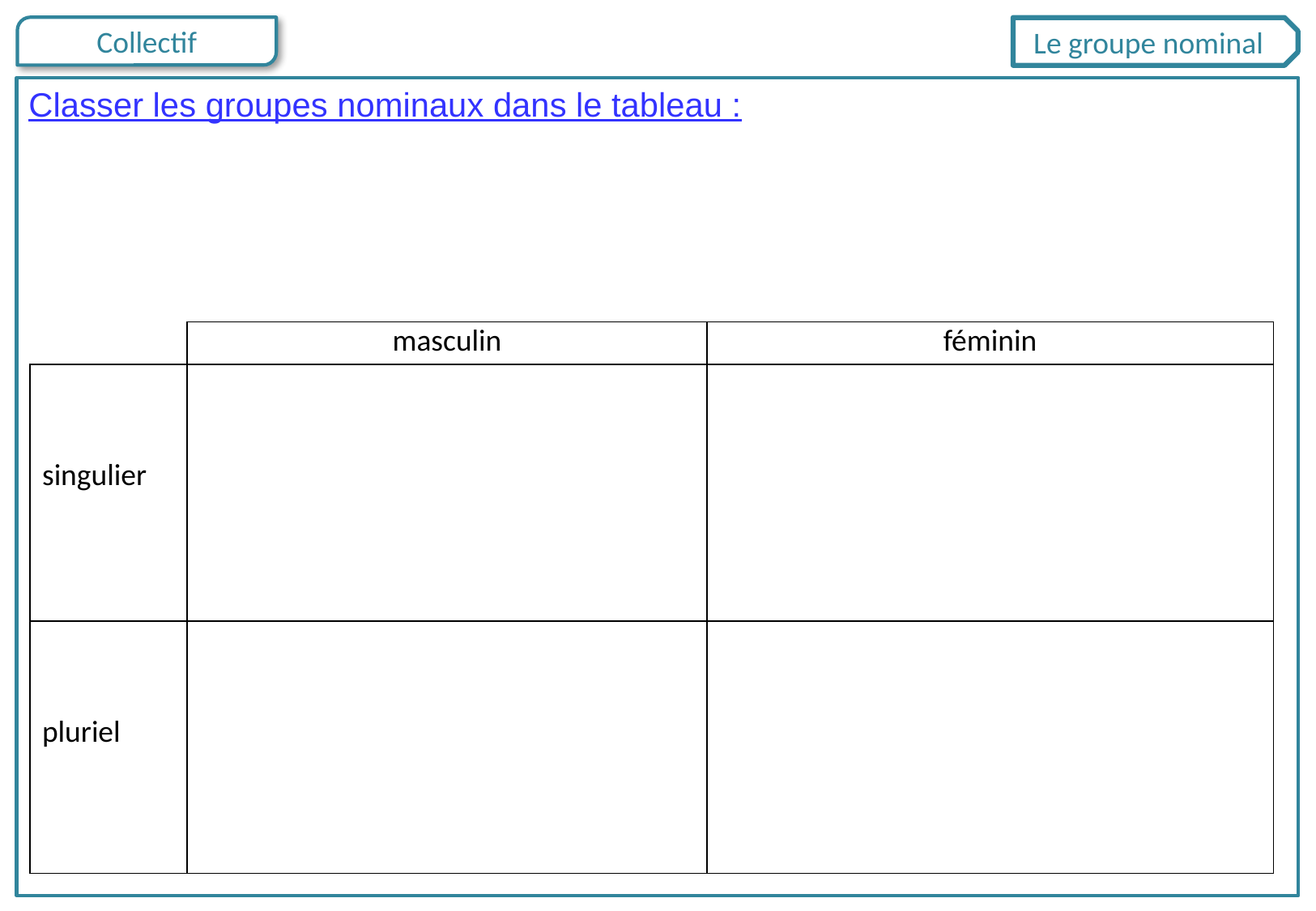

Le groupe nominal
Classer les groupes nominaux dans le tableau :
|  | masculin | féminin |
| --- | --- | --- |
| singulier |  |  |
| pluriel |  |  |